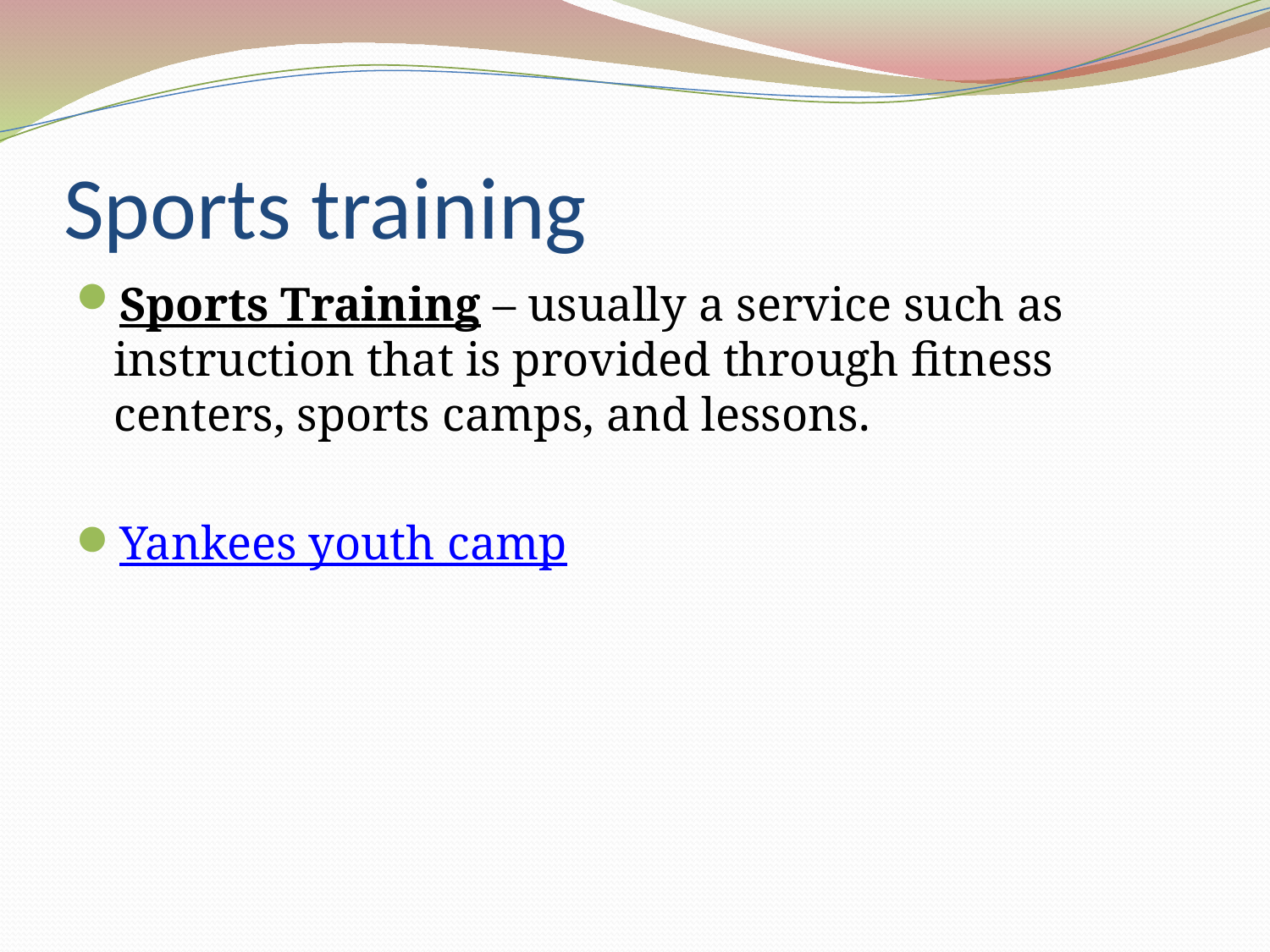

# Sports training
Sports Training – usually a service such as instruction that is provided through fitness centers, sports camps, and lessons.

Yankees youth camp